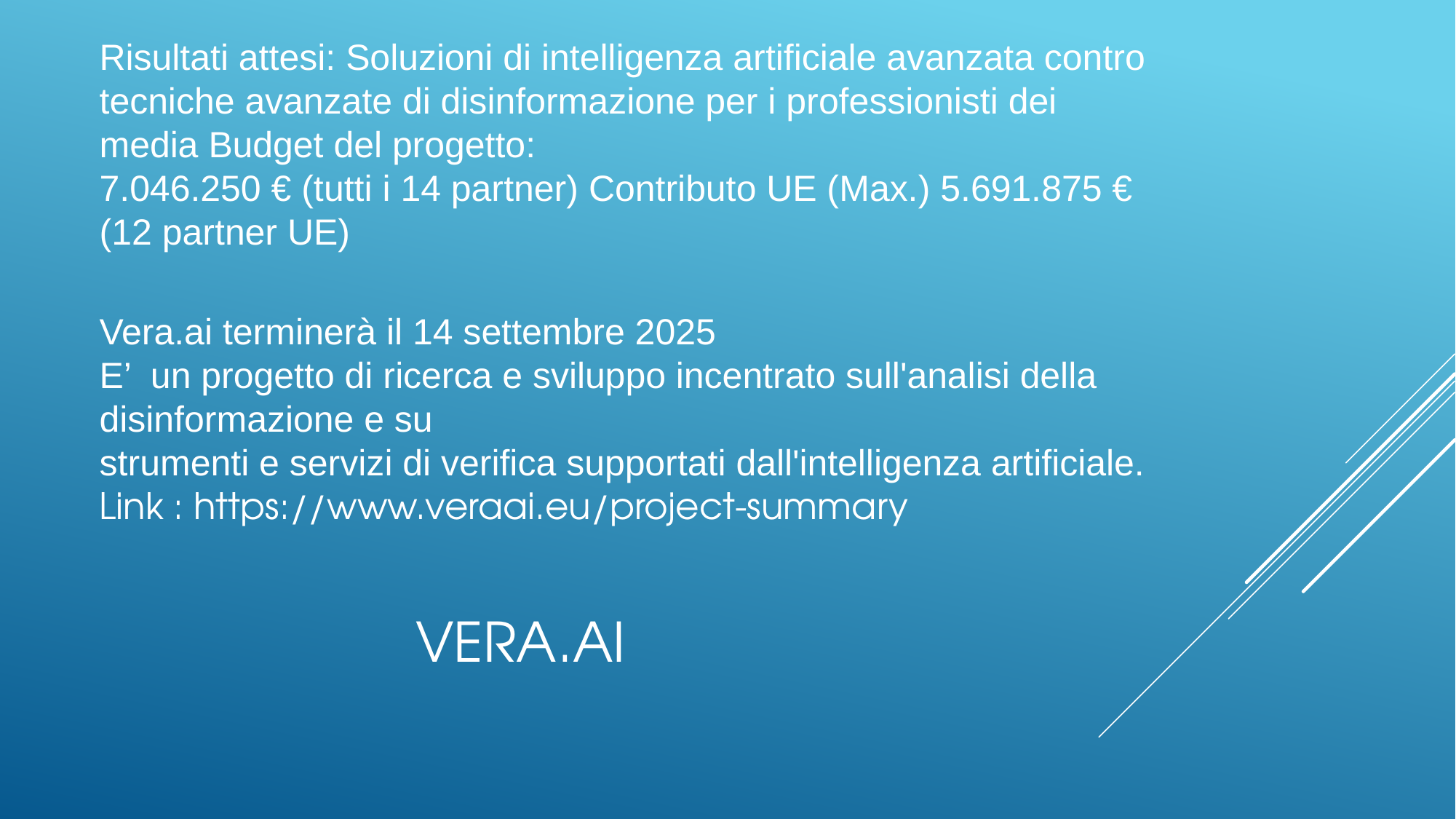

Risultati attesi: Soluzioni di intelligenza artificiale avanzata contro tecniche avanzate di disinformazione per i professionisti dei media Budget del progetto:
7.046.250 € (tutti i 14 partner) Contributo UE (Max.) 5.691.875 € (12 partner UE)

Vera.ai terminerà il 14 settembre 2025
E’  un progetto di ricerca e sviluppo incentrato sull'analisi della disinformazione e su
strumenti e servizi di verifica supportati dall'intelligenza artificiale.
Link : https://www.veraai.eu/project-summary

# Vera.ai